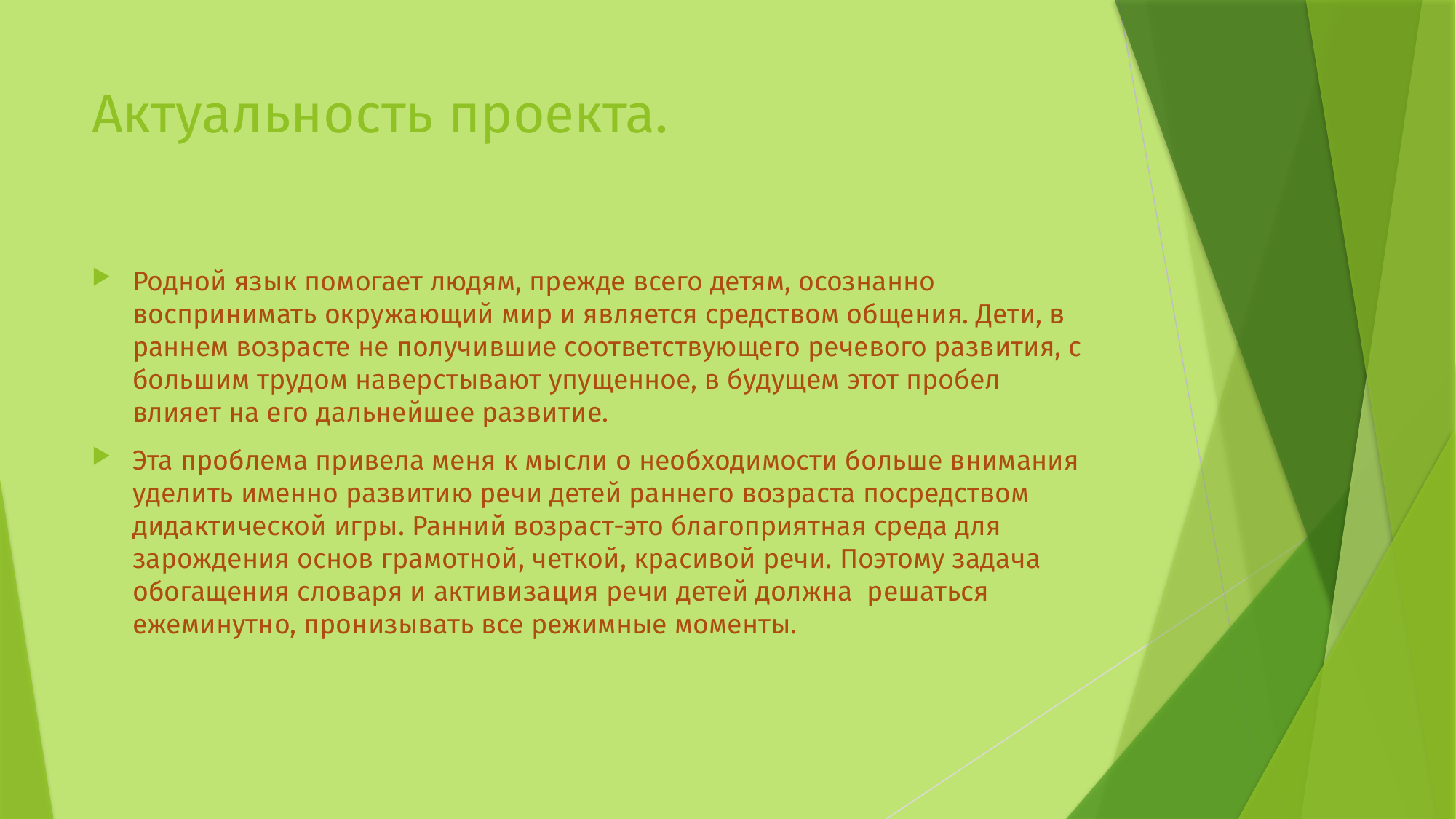

# Актуальность проекта.
Родной язык помогает людям, прежде всего детям, осознанно воспринимать окружающий мир и является средством общения. Дети, в раннем возрасте не получившие соответствующего речевого развития, с большим трудом наверстывают упущенное, в будущем этот пробел влияет на его дальнейшее развитие.
Эта проблема привела меня к мысли о необходимости больше внимания уделить именно развитию речи детей раннего возраста посредством дидактической игры. Ранний возраст-это благоприятная среда для зарождения основ грамотной, четкой, красивой речи. Поэтому задача обогащения словаря и активизация речи детей должна  решаться ежеминутно, пронизывать все режимные моменты.